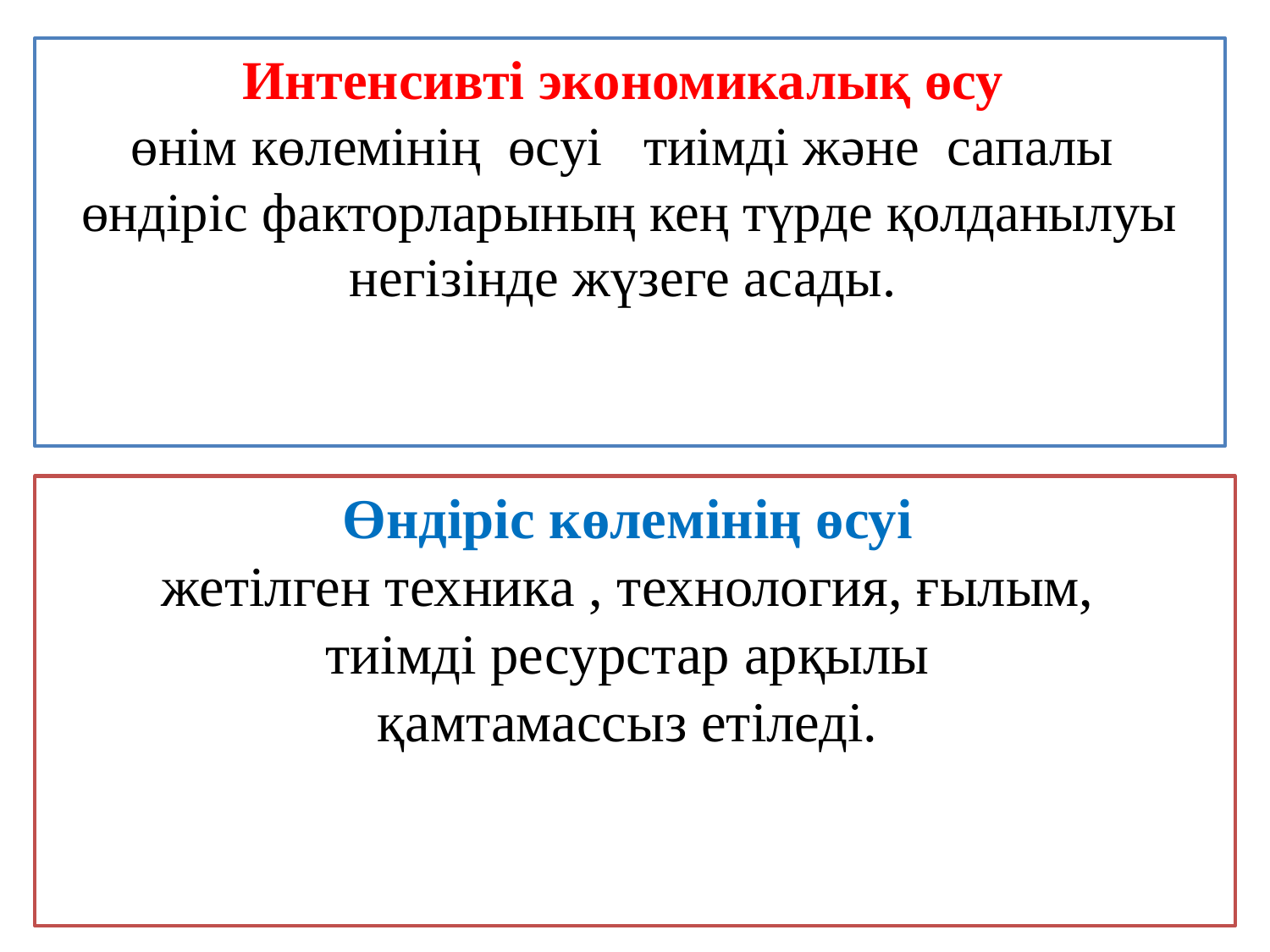

# Интенсивті экономикалық өсу өнім көлемінің  өсуі   тиімді және  сапалы өндіріс факторларының кең түрде қолданылуы негізінде жүзеге асады.
Өндіріс көлемінің өсуі
жетілген техника , технология, ғылым,
тиімді ресурстар арқылы
қамтамассыз етіледі.